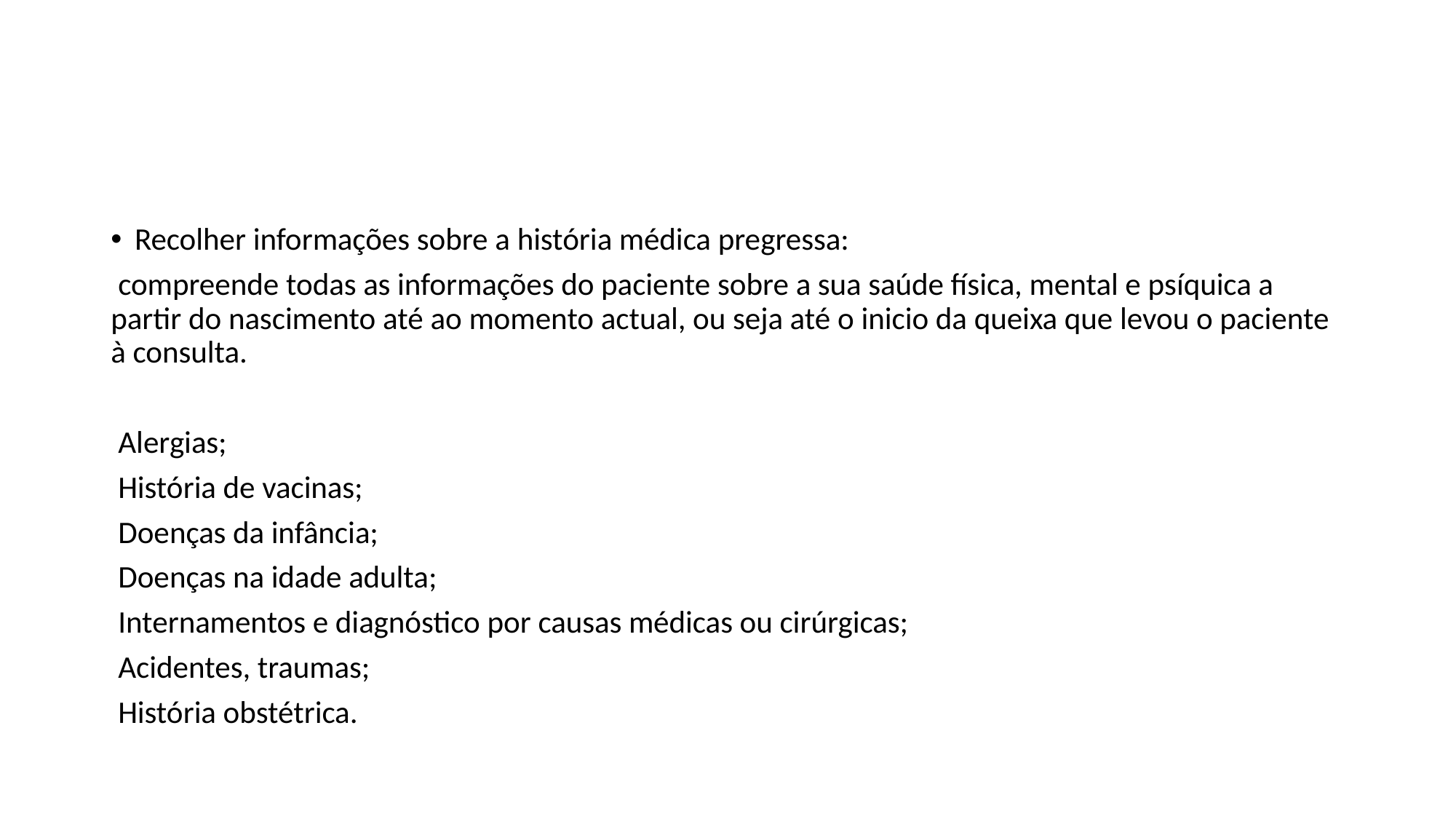

#
Recolher informações sobre a história médica pregressa:
 compreende todas as informações do paciente sobre a sua saúde física, mental e psíquica a partir do nascimento até ao momento actual, ou seja até o inicio da queixa que levou o paciente à consulta.

 Alergias;
 História de vacinas;
 Doenças da infância;
 Doenças na idade adulta;
 Internamentos e diagnóstico por causas médicas ou cirúrgicas;
 Acidentes, traumas;
 História obstétrica.